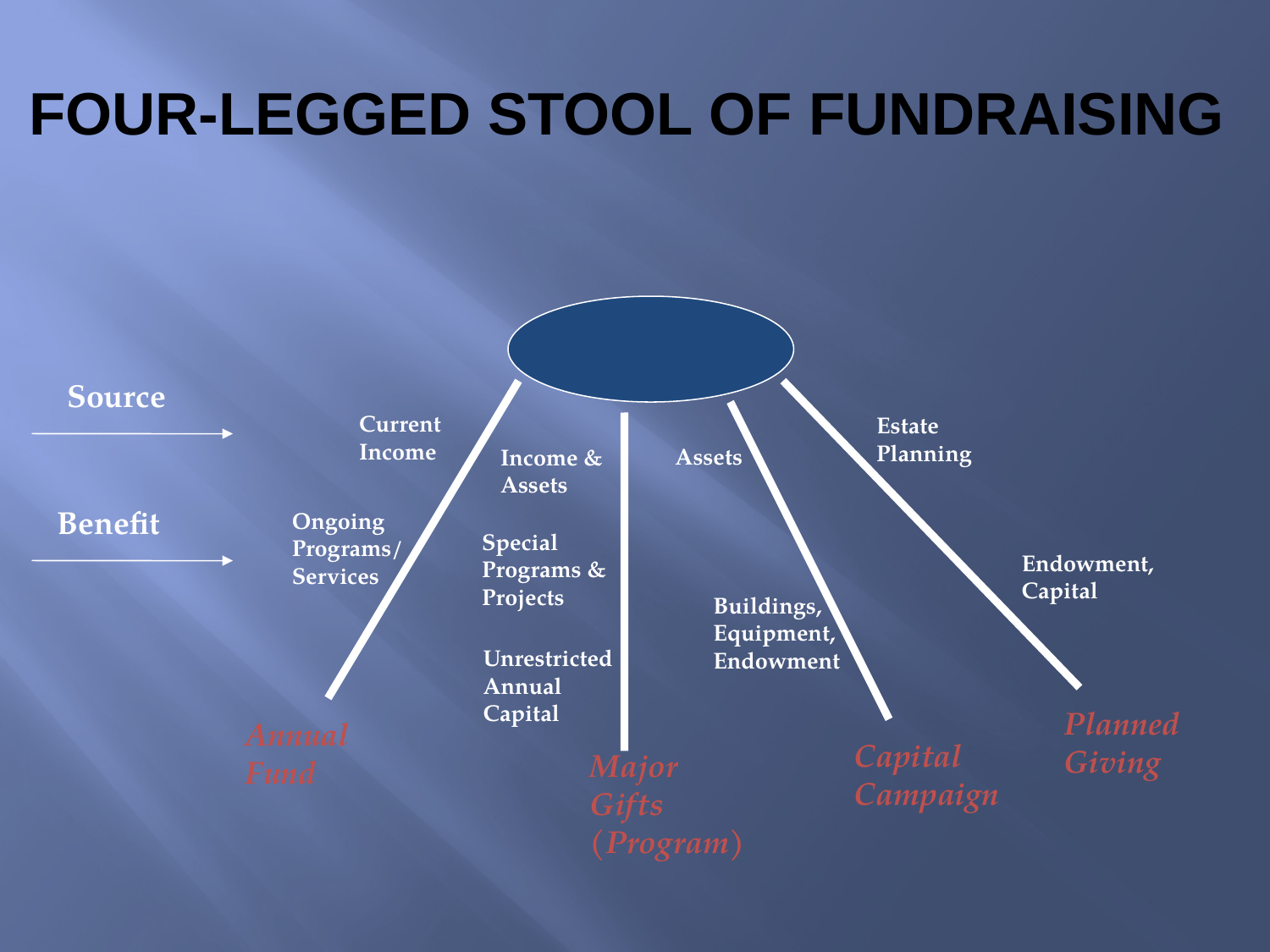

# FOUR-LEGGED STOOL OF FUNDRAISING
Donor

Source

Current
Income
Estate
Planning

Assets
Income &
Assets
Benefit
Ongoing
Programs/
Services
Special
Programs &
Projects
Endowment,
Capital

Buildings,
Equipment,
Endowment
Unrestricted
Annual
Capital
Planned
Giving
Annual
Fund
Capital
Campaign
Major
Gifts
(Program)